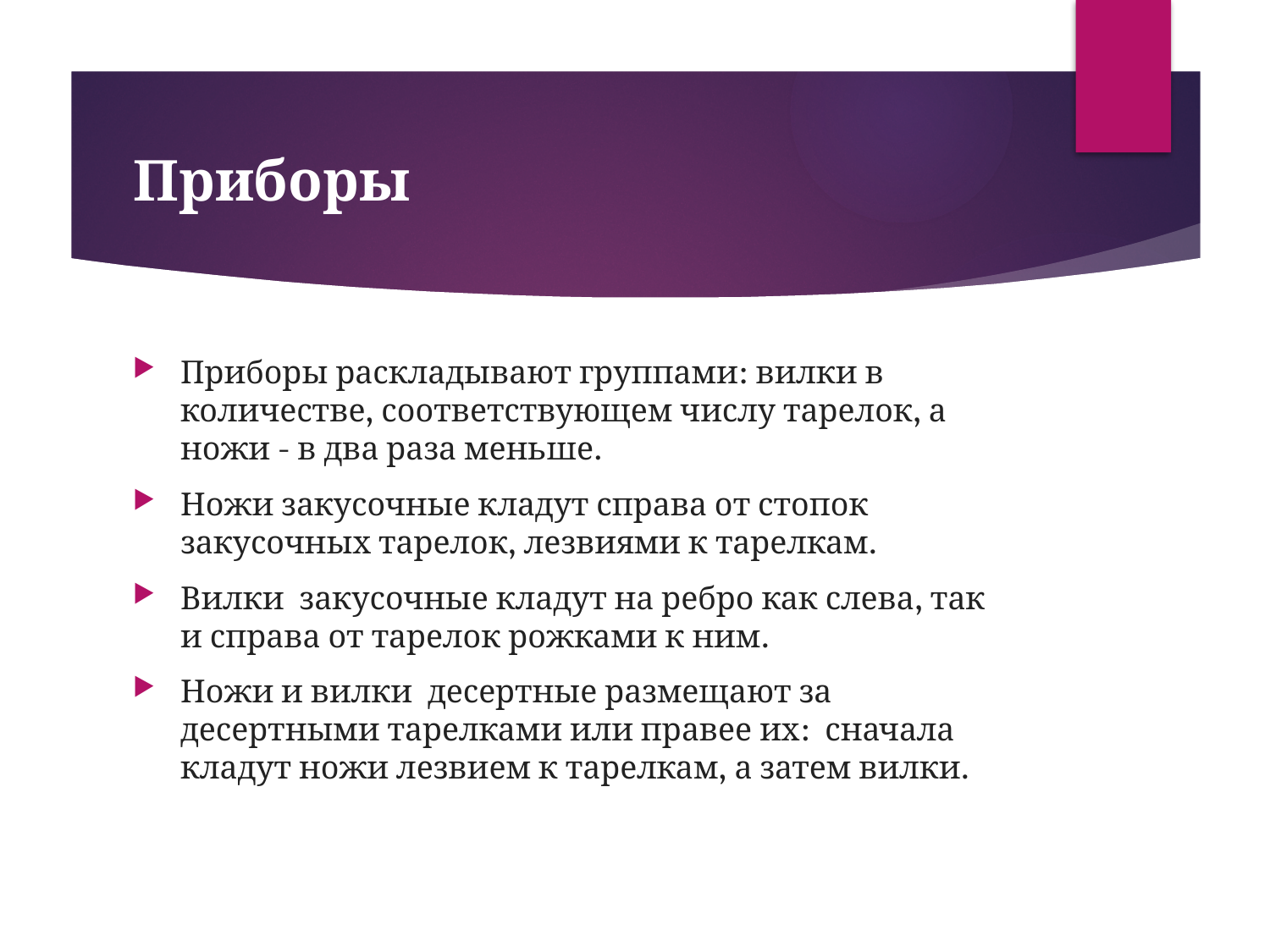

# Приборы
Приборы раскладывают группами: вилки в количестве, соответствующем числу тарелок, а ножи - в два раза меньше.
Ножи закусочные кладут справа от стопок закусочных тарелок, лезвиями к тарелкам.
Вилки  закусочные кладут на ребро как слева, так и справа от тарелок рожками к ним.
Ножи и вилки  десертные размещают за десертными тарелками или правее их:  сначала кладут ножи лезвием к тарелкам, а затем вилки.